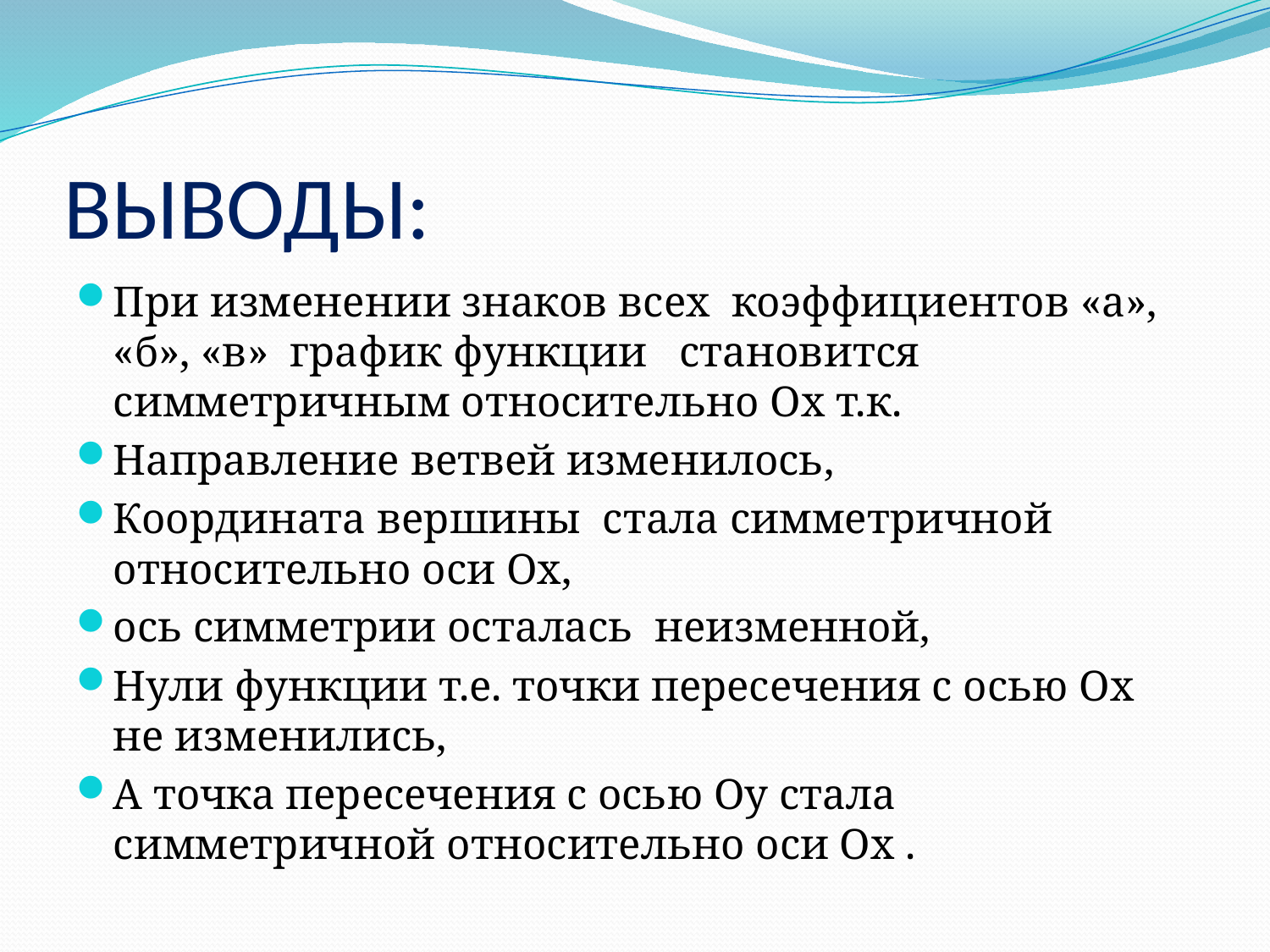

# ВЫВОДЫ:
При изменении знаков всех  коэффициентов «а», «б», «в»  график функции   становится симметричным относительно Ох т.к.
Направление ветвей изменилось,
Координата вершины  стала симметричной относительно оси Ох,
ось симметрии осталась  неизменной,
Нули функции т.е. точки пересечения с осью Ох не изменились,
А точка пересечения с осью Оу стала симметричной относительно оси Ох .